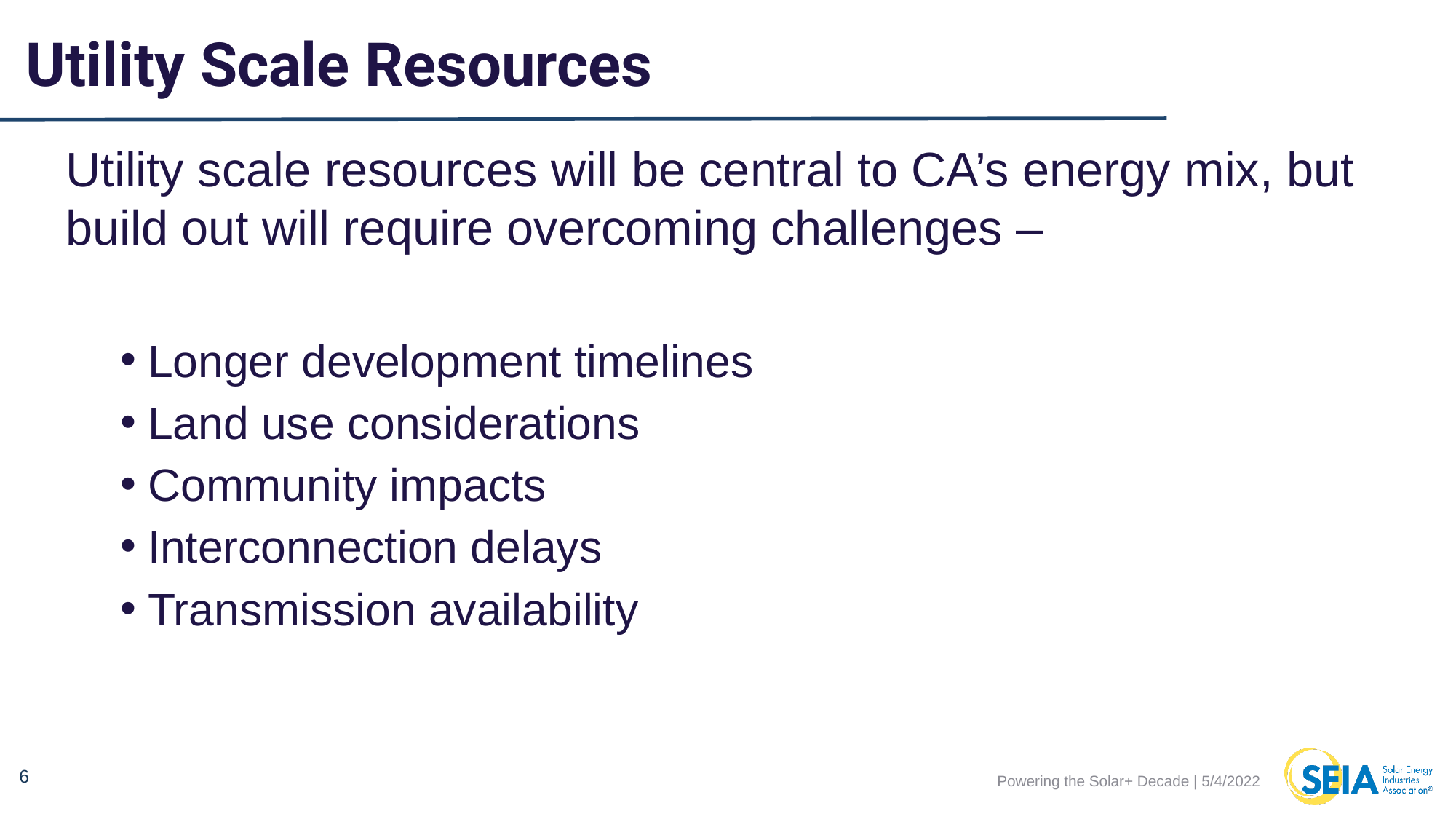

# Utility Scale Resources
Utility scale resources will be central to CA’s energy mix, but build out will require overcoming challenges –

Longer development timelines
Land use considerations
Community impacts
Interconnection delays
Transmission availability
6
 Powering the Solar+ Decade | 5/4/2022